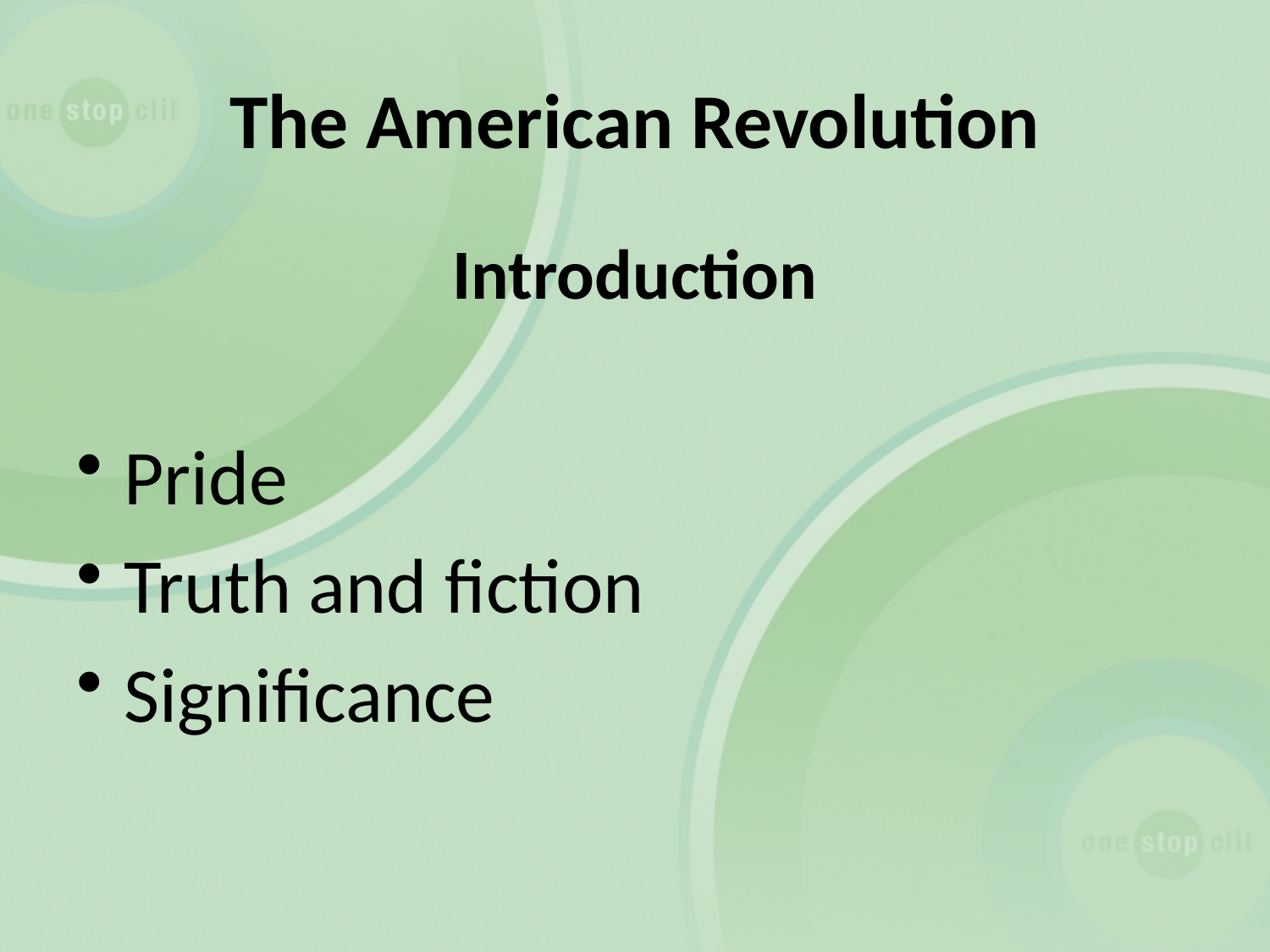

# The American Revolution
Introduction

Pride
Truth and fiction
Significance